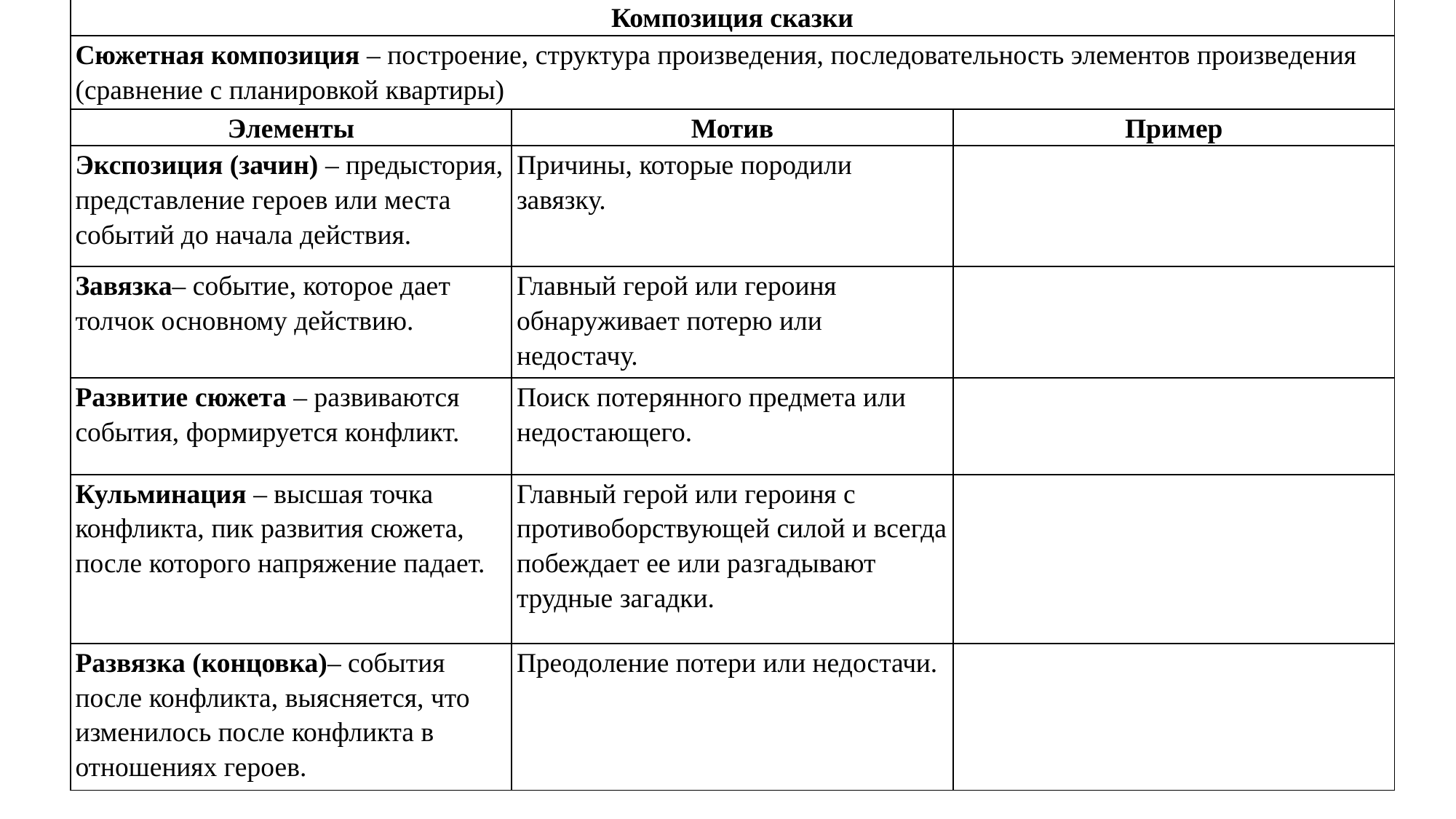

| Композиция сказки |  |  |
| --- | --- | --- |
| Сюжетная композиция – построение, структура произведения, последовательность элементов произведения (сравнение с планировкой квартиры) |  |  |
| Элементы | Мотив | Пример |
| Экспозиция (зачин) – предыстория, представление героев или места событий до начала действия. | Причины, которые породили завязку. |  |
| Завязка– событие, которое дает толчок основному действию. | Главный герой или героиня обнаруживает потерю или недостачу. |  |
| Развитие сюжета – развиваются события, формируется конфликт. | Поиск потерянного предмета или недостающего. |  |
| Кульминация – высшая точка конфликта, пик развития сюжета, после которого напряжение падает. | Главный герой или героиня с противоборствующей силой и всегда побеждает ее или разгадывают трудные загадки. |  |
| Развязка (концовка)– события после конфликта, выясняется, что изменилось после конфликта в отношениях героев. | Преодоление потери или недостачи. |  |